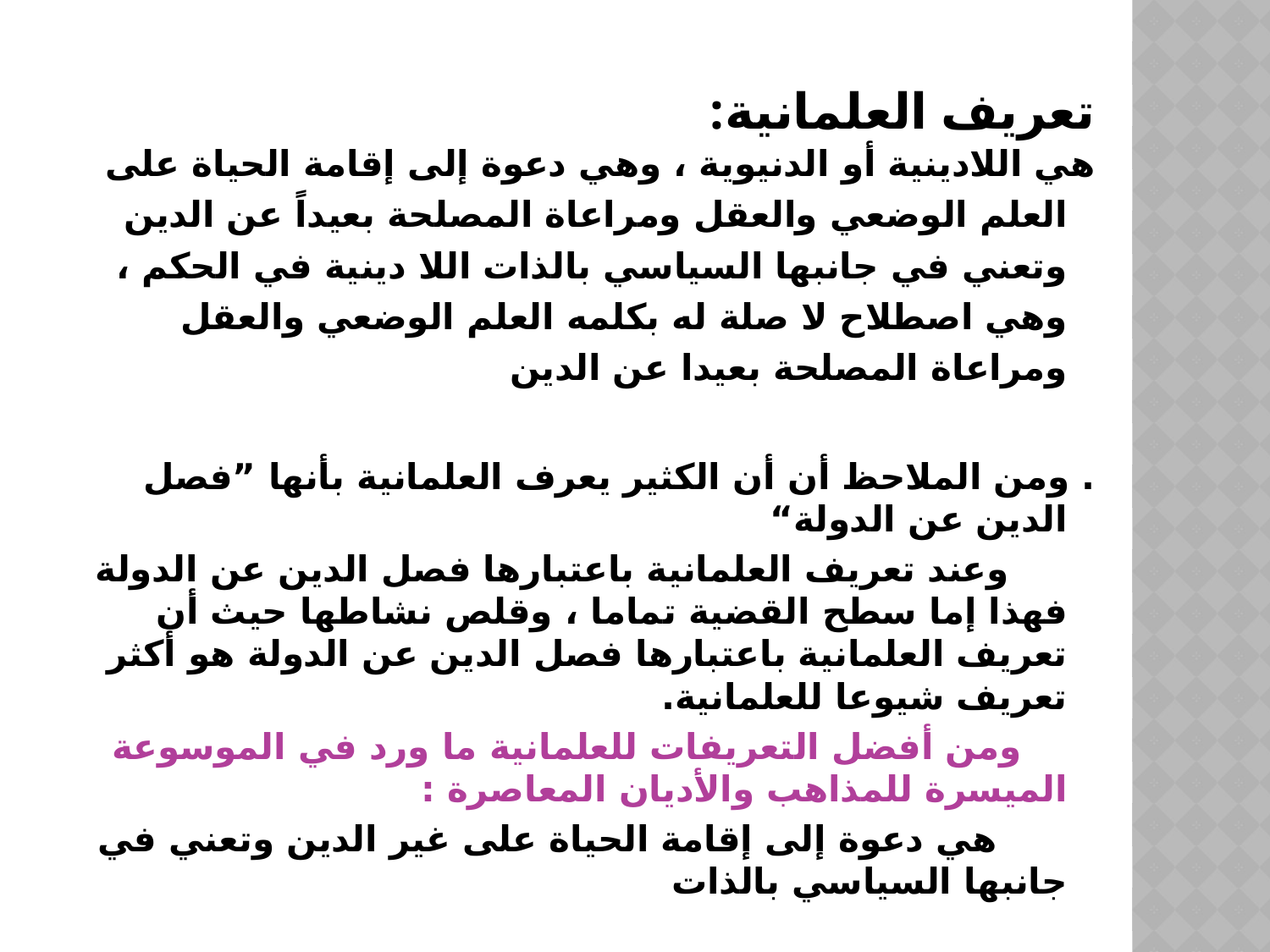

# تعريف العلمانية:

هي اللادينية أو الدنيوية ، وهي دعوة إلى إقامة الحياة على العلم الوضعي والعقل ومراعاة المصلحة بعيداً عن الدين وتعني في جانبها السياسي بالذات اللا دينية في الحكم ، وهي اصطلاح لا صلة له بكلمه العلم الوضعي والعقل ومراعاة المصلحة بعيدا عن الدين

. ومن الملاحظ أن أن الكثير يعرف العلمانية بأنها ”فصل الدين عن الدولة“
       وعند تعريف العلمانية باعتبارها فصل الدين عن الدولة فهذا إما سطح القضية تماما ، وقلص نشاطها حيث أن تعريف العلمانية باعتبارها فصل الدين عن الدولة هو أكثر تعريف شيوعا للعلمانية.
      ومن أفضل التعريفات للعلمانية ما ورد في الموسوعة الميسرة للمذاهب والأديان المعاصرة :
        هي دعوة إلى إقامة الحياة على غير الدين وتعني في جانبها السياسي بالذات